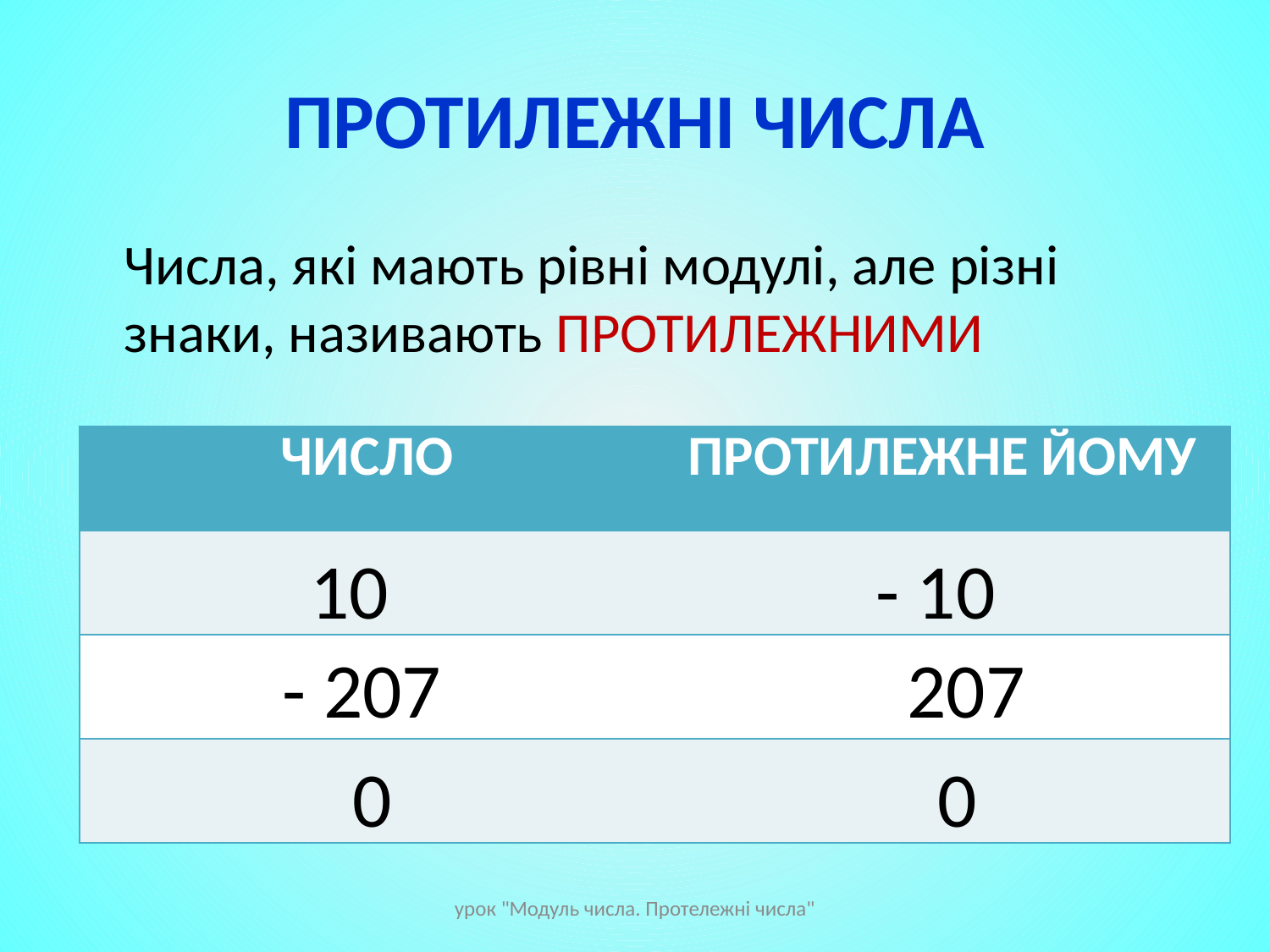

# ПРОТИЛЕЖНІ ЧИСЛА
Числа, які мають рівні модулі, але різні знаки, називають ПРОТИЛЕЖНИМИ
| ЧИСЛО | ПРОТИЛЕЖНЕ ЙОМУ |
| --- | --- |
|  |  |
|  |  |
|  |  |
10
- 10
- 207
 207
0
0
урок "Модуль числа. Протележні числа"